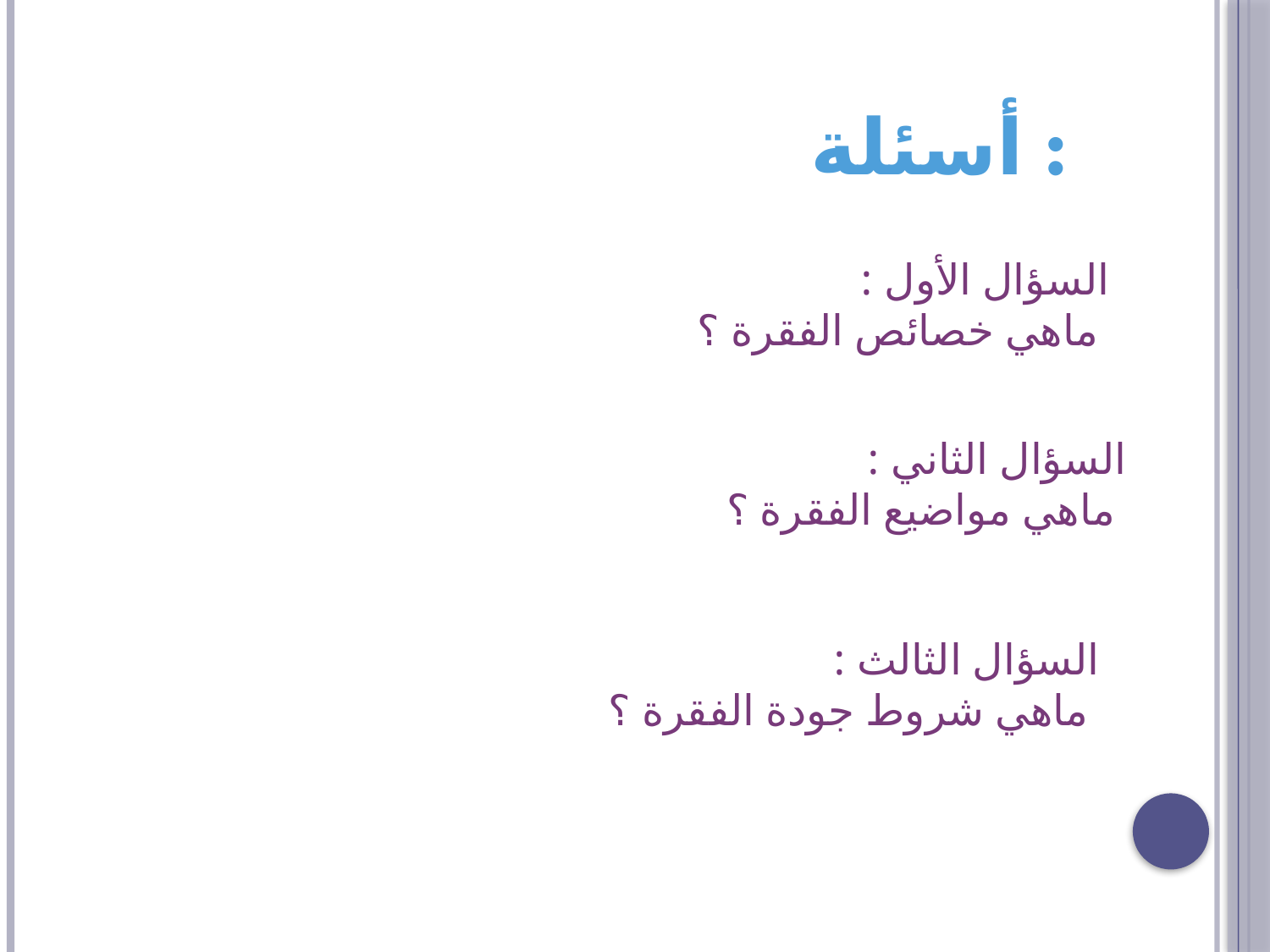

# أسئلة :
السؤال الأول :
ماهي خصائص الفقرة ؟
السؤال الثاني :
ماهي مواضيع الفقرة ؟
السؤال الثالث :
ماهي شروط جودة الفقرة ؟